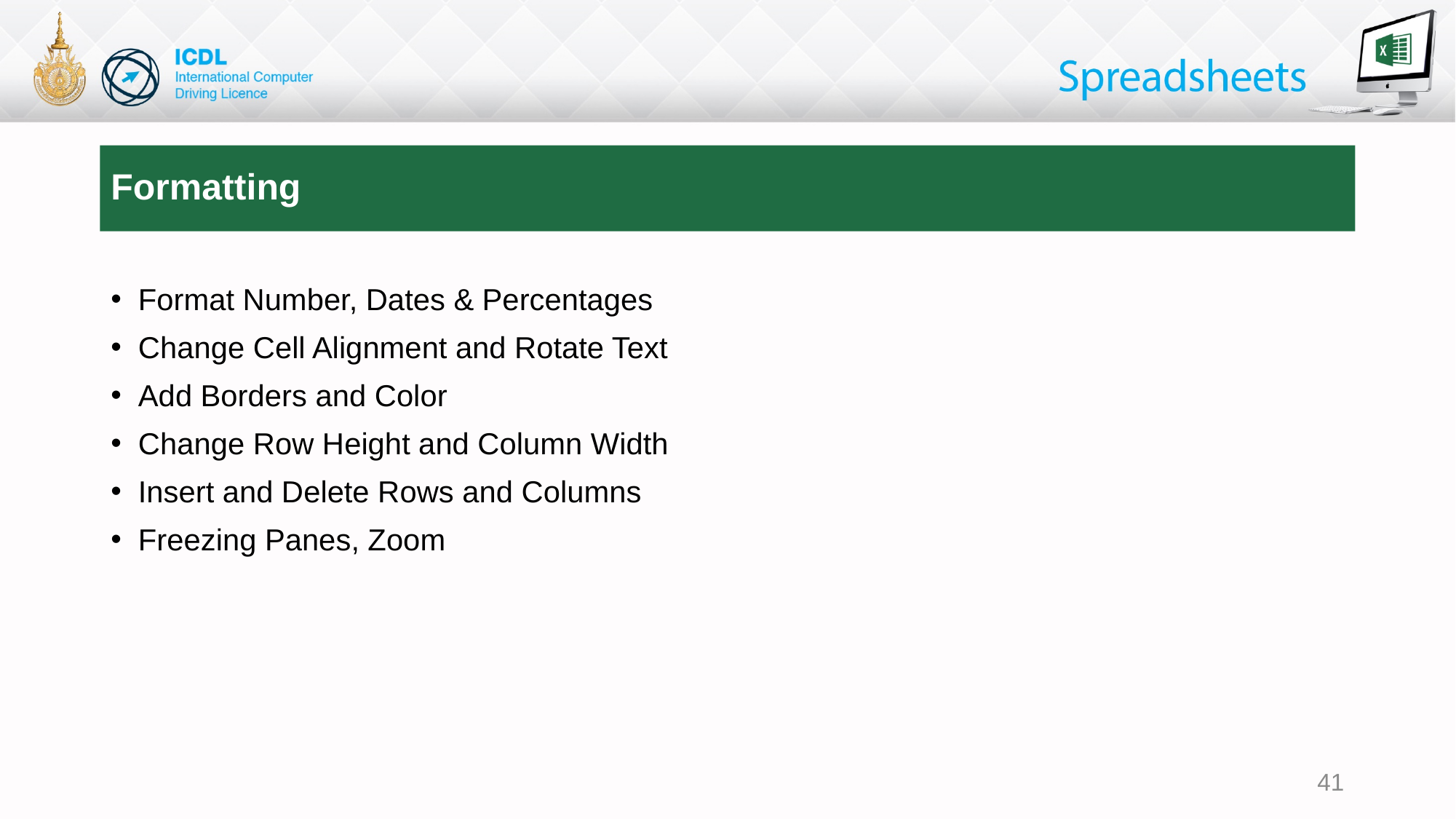

# Formatting
Format Number, Dates & Percentages
Change Cell Alignment and Rotate Text
Add Borders and Color
Change Row Height and Column Width
Insert and Delete Rows and Columns
Freezing Panes, Zoom

41